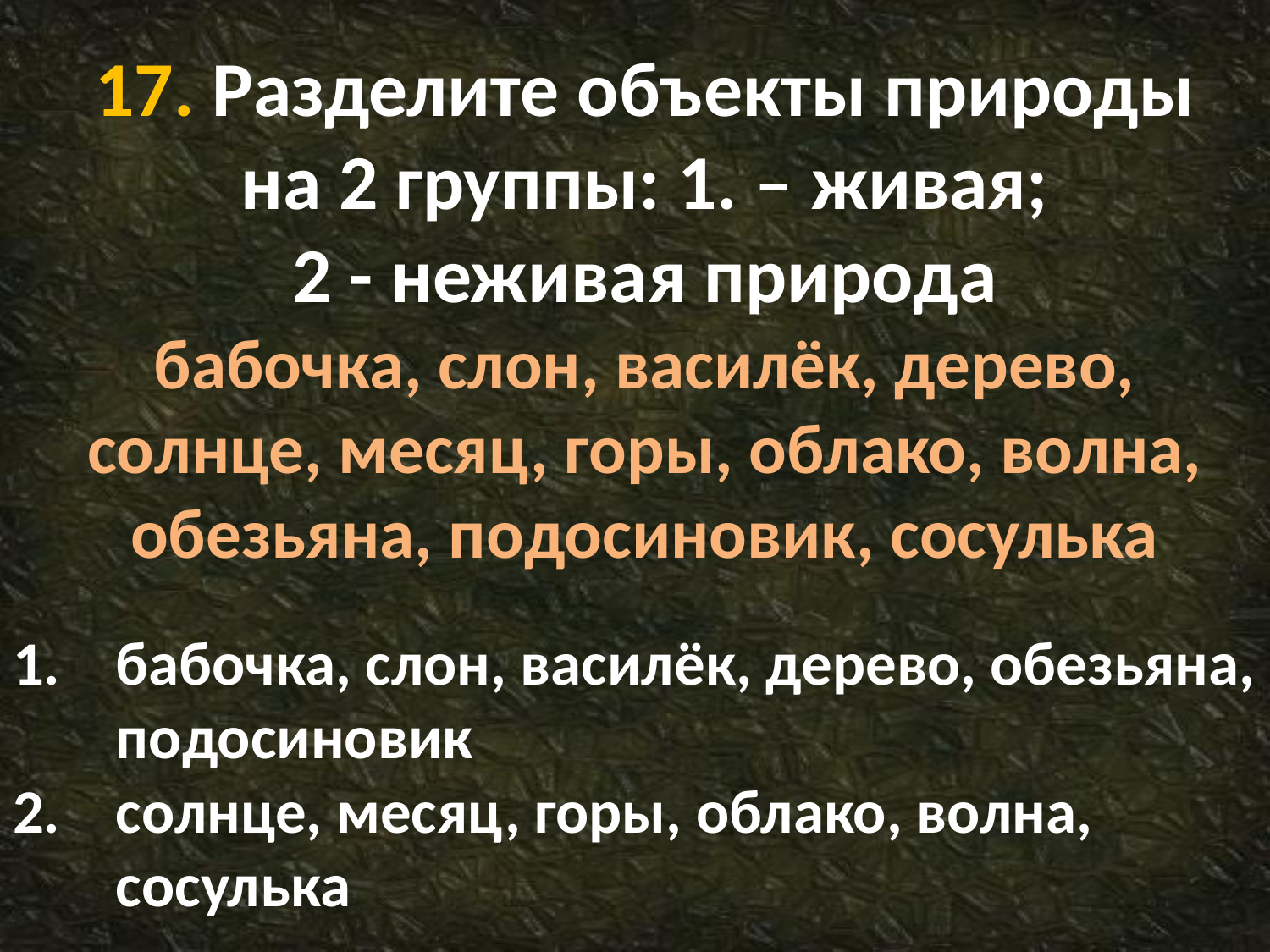

# 17. Разделите объекты природы на 2 группы: 1. – живая; 2 - неживая природа бабочка, слон, василёк, дерево, солнце, месяц, горы, облако, волна, обезьяна, подосиновик, сосулька
бабочка, слон, василёк, дерево, обезьяна, подосиновик
солнце, месяц, горы, облако, волна, сосулька